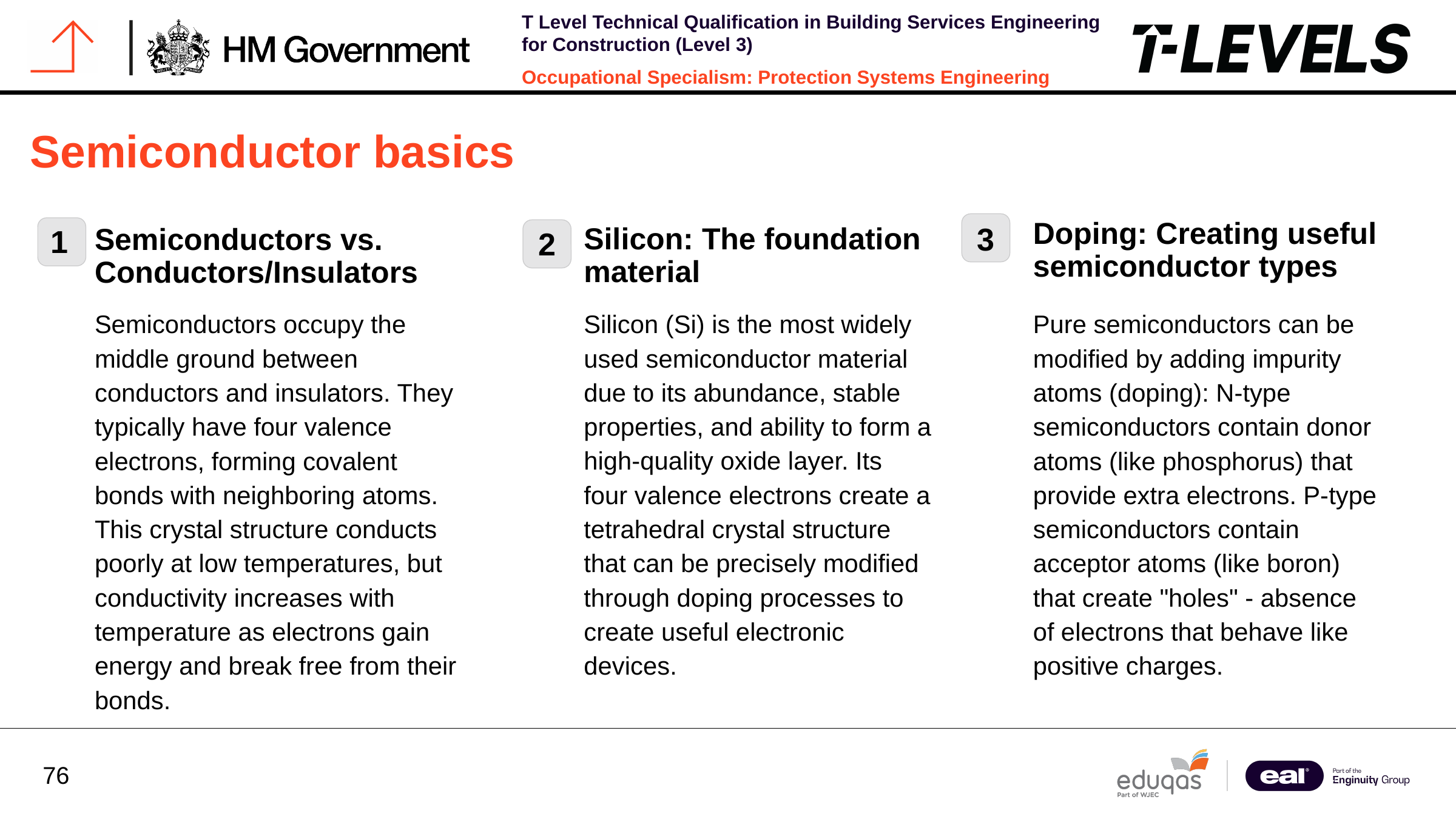

Semiconductor basics

Doping: Creating useful semiconductor types

Silicon: The foundation material
Semiconductors vs. Conductors/Insulators
3
1
2
Semiconductors occupy the middle ground between conductors and insulators. They typically have four valence electrons, forming covalent bonds with neighboring atoms. This crystal structure conducts poorly at low temperatures, but conductivity increases with temperature as electrons gain energy and break free from their bonds.
Silicon (Si) is the most widely used semiconductor material due to its abundance, stable properties, and ability to form a high-quality oxide layer. Its four valence electrons create a tetrahedral crystal structure that can be precisely modified through doping processes to create useful electronic devices.
Pure semiconductors can be modified by adding impurity atoms (doping): N-type semiconductors contain donor atoms (like phosphorus) that provide extra electrons. P-type semiconductors contain acceptor atoms (like boron) that create "holes" - absence of electrons that behave like positive charges.